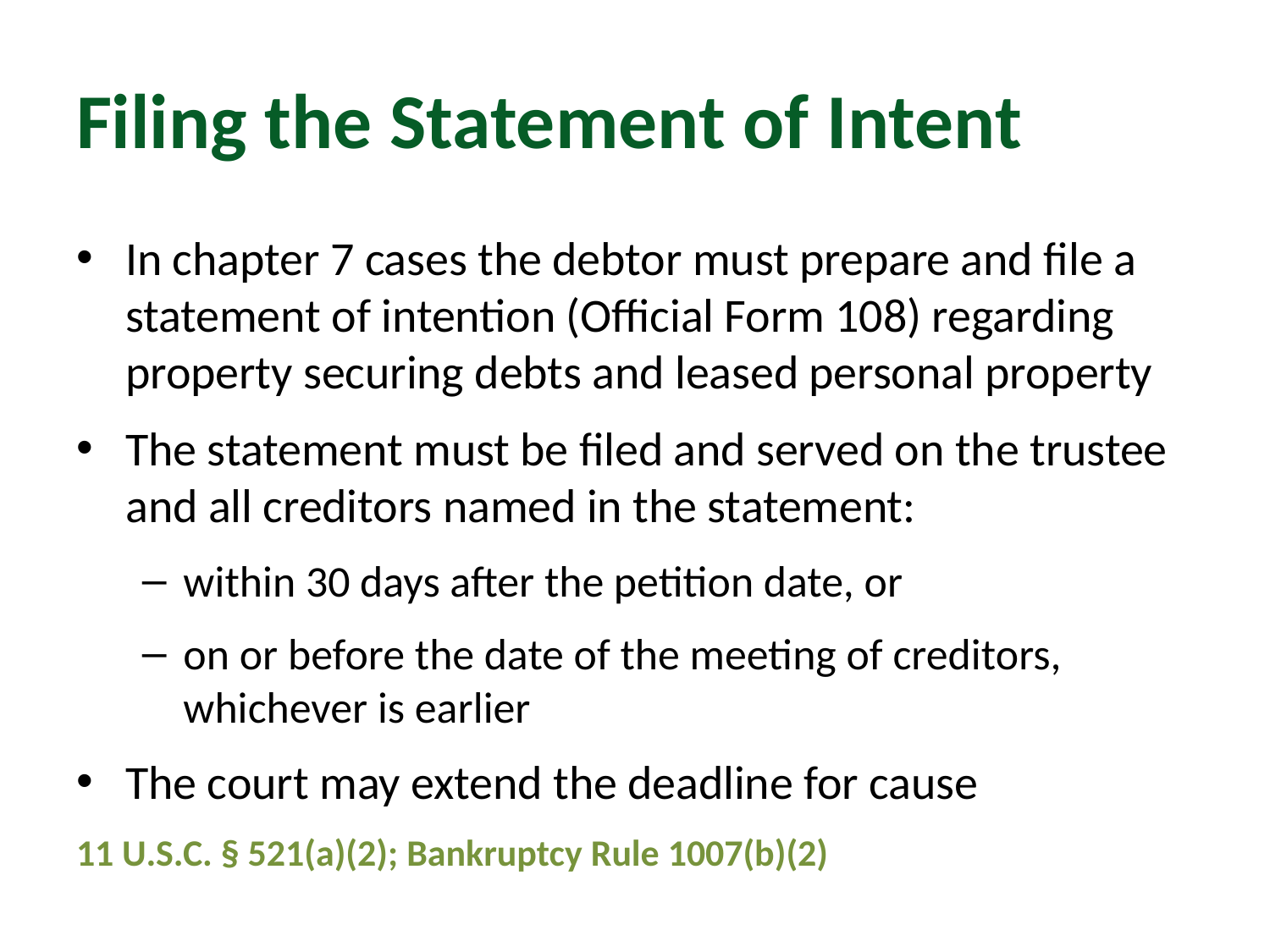

# Filing the Statement of Intent
In chapter 7 cases the debtor must prepare and file a statement of intention (Official Form 108) regarding property securing debts and leased personal property
The statement must be filed and served on the trustee and all creditors named in the statement:
within 30 days after the petition date, or
on or before the date of the meeting of creditors, whichever is earlier
The court may extend the deadline for cause
11 U.S.C. § 521(a)(2); Bankruptcy Rule 1007(b)(2)